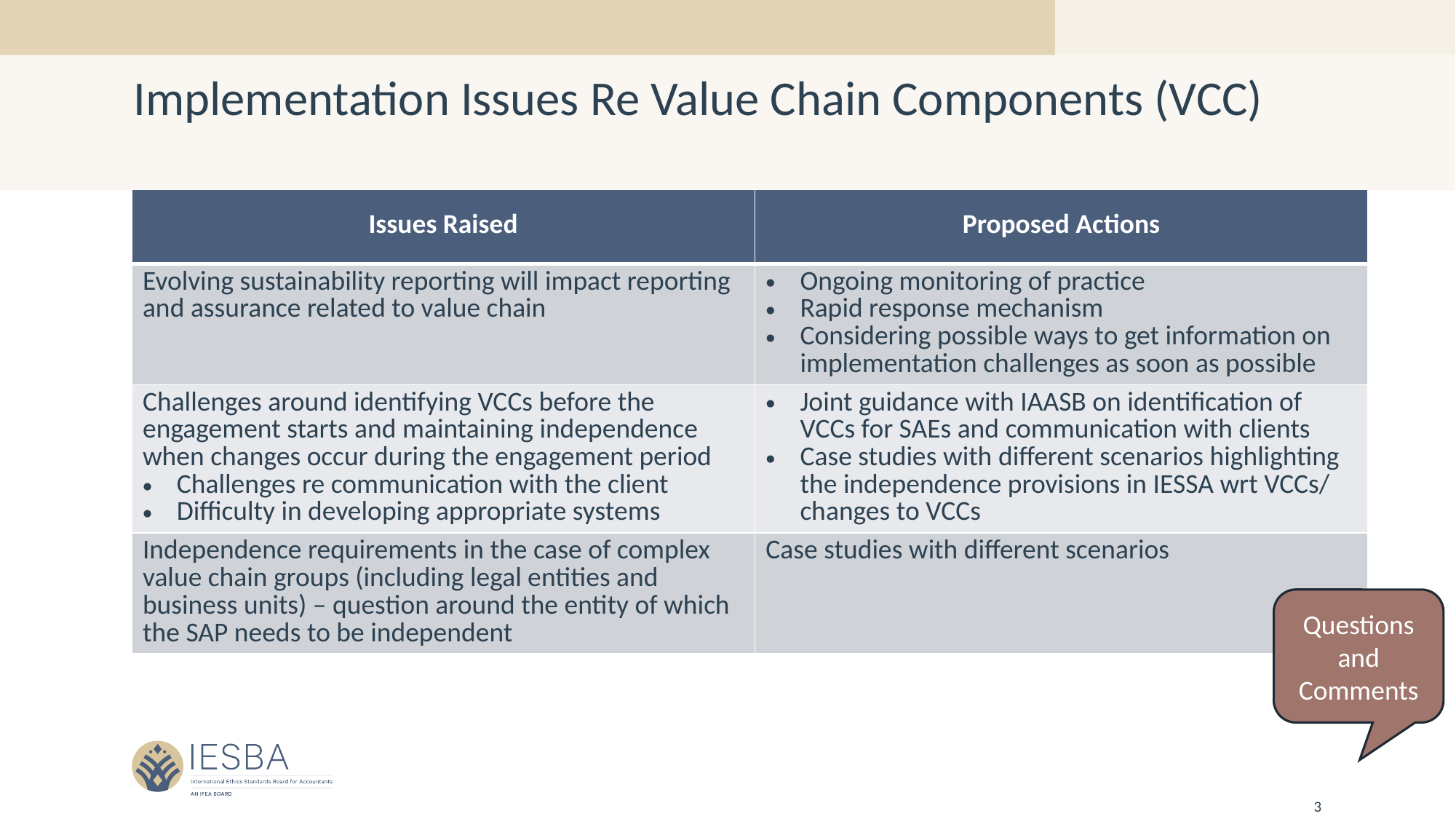

# Implementation Issues Re Value Chain Components (VCC)
| Issues Raised | Proposed Actions |
| --- | --- |
| Evolving sustainability reporting will impact reporting and assurance related to value chain | Ongoing monitoring of practice Rapid response mechanism Considering possible ways to get information on implementation challenges as soon as possible |
| Challenges around identifying VCCs before the engagement starts and maintaining independence when changes occur during the engagement period Challenges re communication with the client Difficulty in developing appropriate systems | Joint guidance with IAASB on identification of VCCs for SAEs and communication with clients Case studies with different scenarios highlighting the independence provisions in IESSA wrt VCCs/ changes to VCCs |
| Independence requirements in the case of complex value chain groups (including legal entities and business units) – question around the entity of which the SAP needs to be independent | Case studies with different scenarios |
Questions and Comments
3